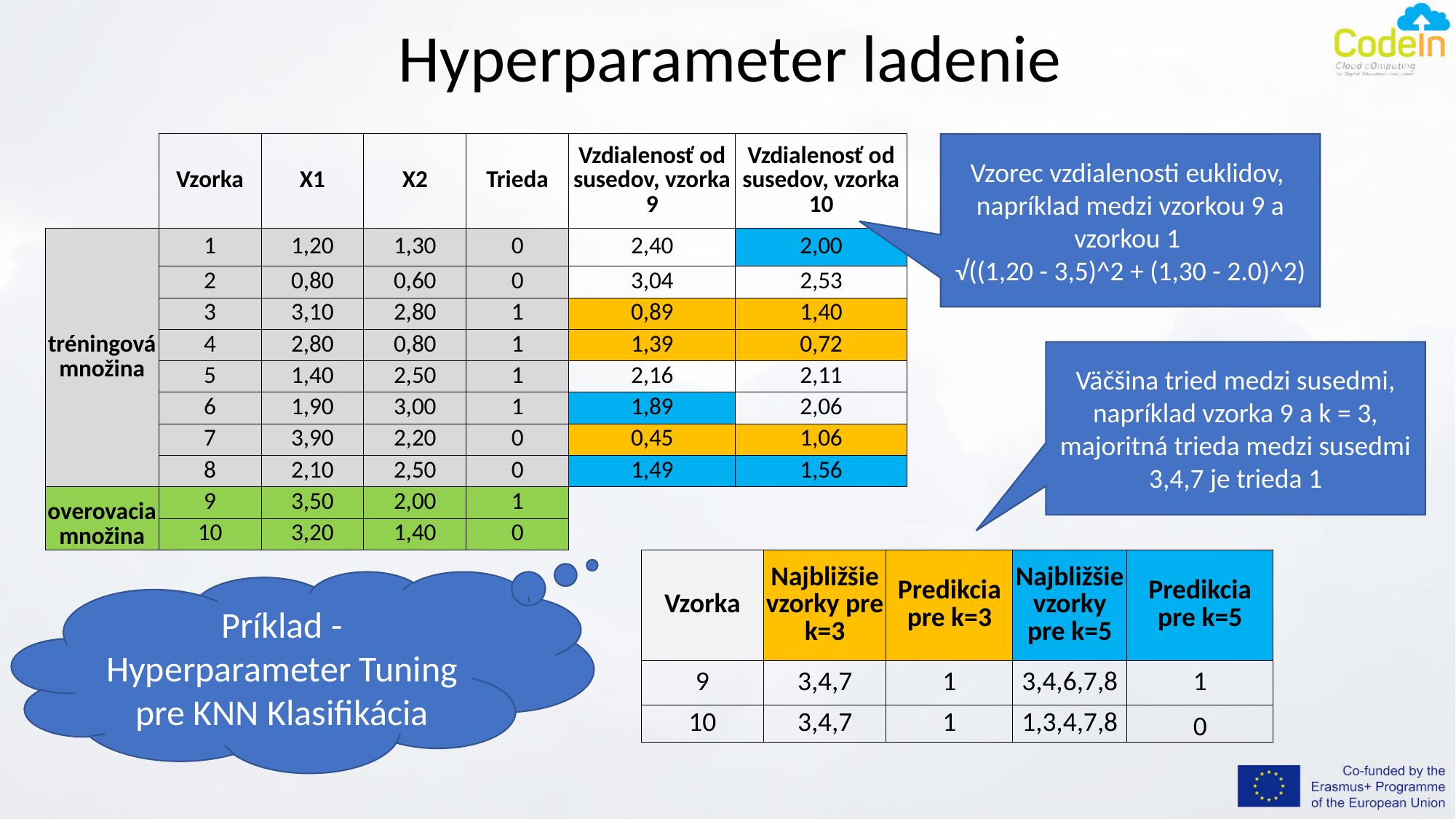

# Hyperparameter ladenie

Vzorec vzdialenosti euklidov,
napríklad medzi vzorkou 9 a vzorkou 1
√((1,20 - 3,5)^2 + (1,30 - 2.0)^2)
|  | Vzorka | X1 | X2 | Trieda | Vzdialenosť od susedov, vzorka 9 | Vzdialenosť od susedov, vzorka 10 |
| --- | --- | --- | --- | --- | --- | --- |
| tréningová množina | 1 | 1,20 | 1,30 | 0 | 2,40 | 2,00 |
|  | 2 | 0,80 | 0,60 | 0 | 3,04 | 2,53 |
|  | 3 | 3,10 | 2,80 | 1 | 0,89 | 1,40 |
|  | 4 | 2,80 | 0,80 | 1 | 1,39 | 0,72 |
|  | 5 | 1,40 | 2,50 | 1 | 2,16 | 2,11 |
|  | 6 | 1,90 | 3,00 | 1 | 1,89 | 2,06 |
|  | 7 | 3,90 | 2,20 | 0 | 0,45 | 1,06 |
|  | 8 | 2,10 | 2,50 | 0 | 1,49 | 1,56 |
| overovacia množina | 9 | 3,50 | 2,00 | 1 |  |  |
|  | 10 | 3,20 | 1,40 | 0 |  |  |
Väčšina tried medzi susedmi, napríklad vzorka 9 a k = 3, majoritná trieda medzi susedmi 3,4,7 je trieda 1
| Vzorka | Najbližšie vzorky pre k=3 | Predikcia pre k=3 | Najbližšie vzorky pre k=5 | Predikcia pre k=5 |
| --- | --- | --- | --- | --- |
| 9 | 3,4,7 | 1 | 3,4,6,7,8 | 1 |
| 10 | 3,4,7 | 1 | 1,3,4,7,8 | 0 |
Príklad - Hyperparameter Tuning pre KNN Klasifikácia